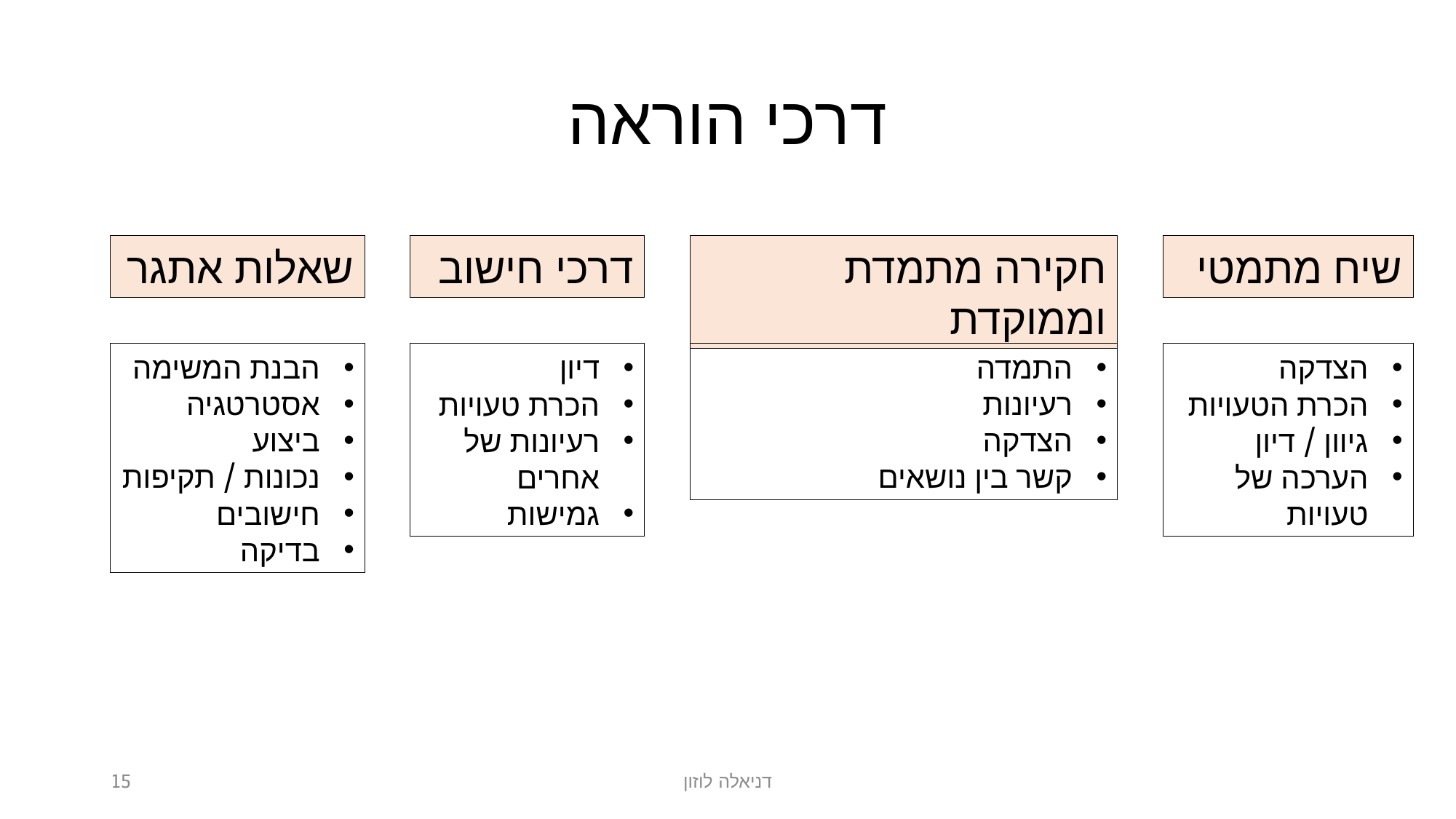

# דרכי הוראה
שאלות אתגר
דרכי חישוב
חקירה מתמדת וממוקדת
שיח מתמטי
הבנת המשימה
אסטרטגיה
ביצוע
נכונות / תקיפות
חישובים
בדיקה
דיון
הכרת טעויות
רעיונות של אחרים
גמישות
התמדה
רעיונות
הצדקה
קשר בין נושאים
הצדקה
הכרת הטעויות
גיוון / דיון
הערכה של טעויות
15
דניאלה לוזון